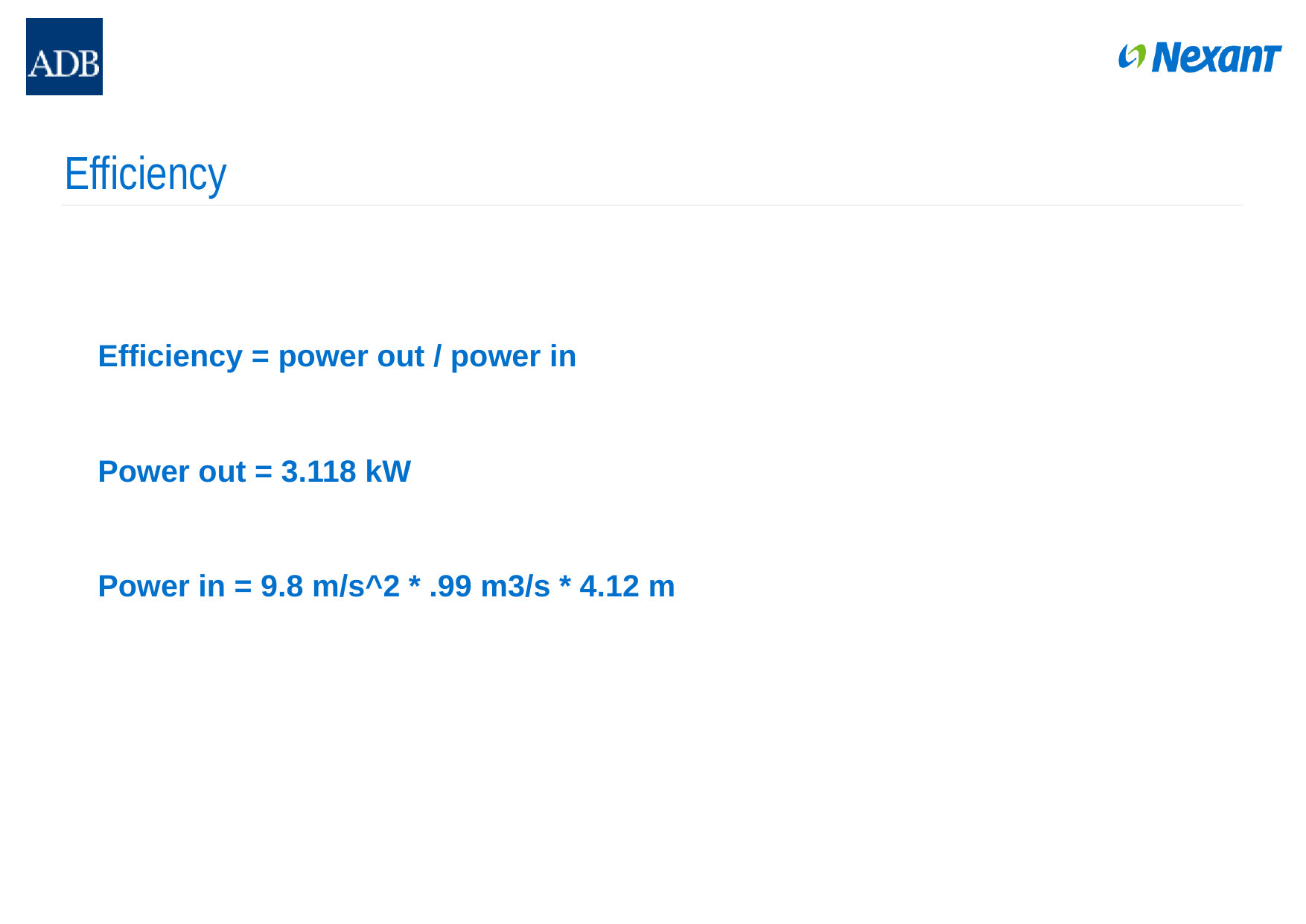

# Efficiency
Efficiency = power out / power in

Power out = 3.118 kW

Power in = 9.8 m/s^2 * .99 m3/s * 4.12 m